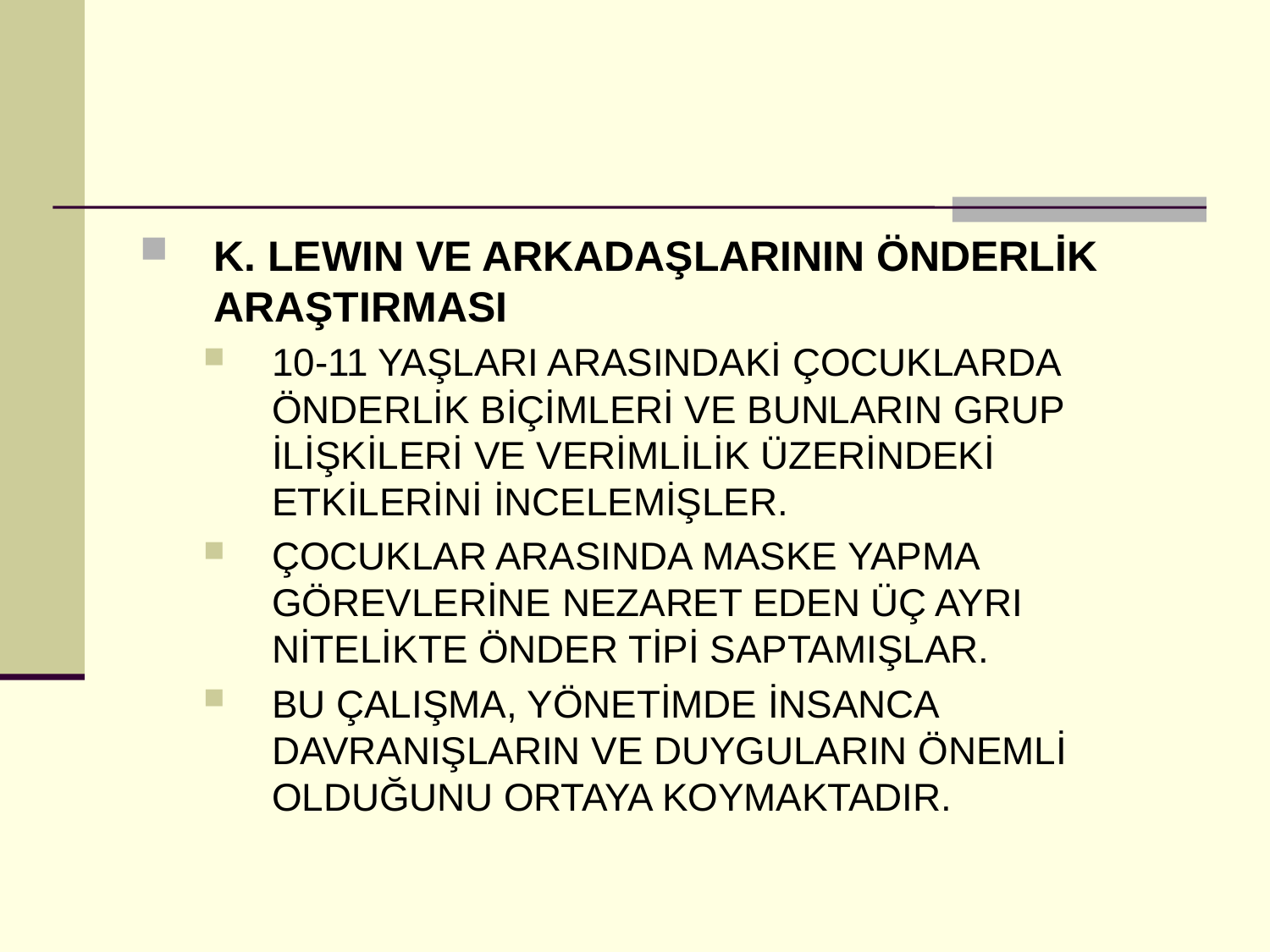

#
K. LEWIN VE ARKADAŞLARININ ÖNDERLİK ARAŞTIRMASI
10-11 YAŞLARI ARASINDAKİ ÇOCUKLARDA ÖNDERLİK BİÇİMLERİ VE BUNLARIN GRUP İLİŞKİLERİ VE VERİMLİLİK ÜZERİNDEKİ ETKİLERİNİ İNCELEMİŞLER.
ÇOCUKLAR ARASINDA MASKE YAPMA GÖREVLERİNE NEZARET EDEN ÜÇ AYRI NİTELİKTE ÖNDER TİPİ SAPTAMIŞLAR.
BU ÇALIŞMA, YÖNETİMDE İNSANCA DAVRANIŞLARIN VE DUYGULARIN ÖNEMLİ OLDUĞUNU ORTAYA KOYMAKTADIR.